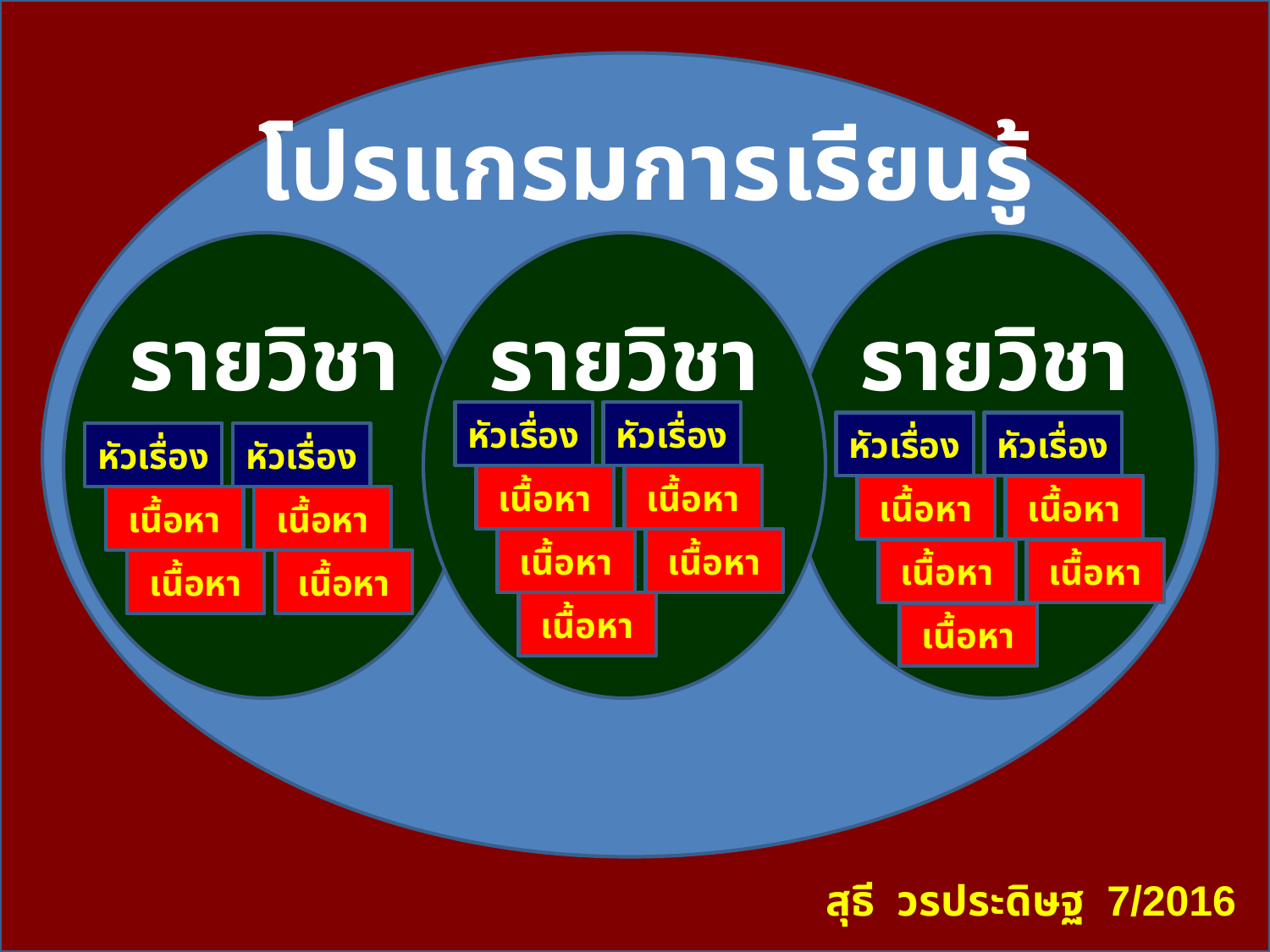

# โปรแกรมการเรียนรู้

รายวิชา
รายวิชา
รายวิชา
หัวเรื่อง
หัวเรื่อง
หัวเรื่อง
หัวเรื่อง
หัวเรื่อง
หัวเรื่อง
เนื้อหา
เนื้อหา
เนื้อหา
เนื้อหา
เนื้อหา
เนื้อหา
เนื้อหา
เนื้อหา
เนื้อหา
เนื้อหา
เนื้อหา
เนื้อหา
เนื้อหา
เนื้อหา
สุธี  วรประดิษฐ  7/2016